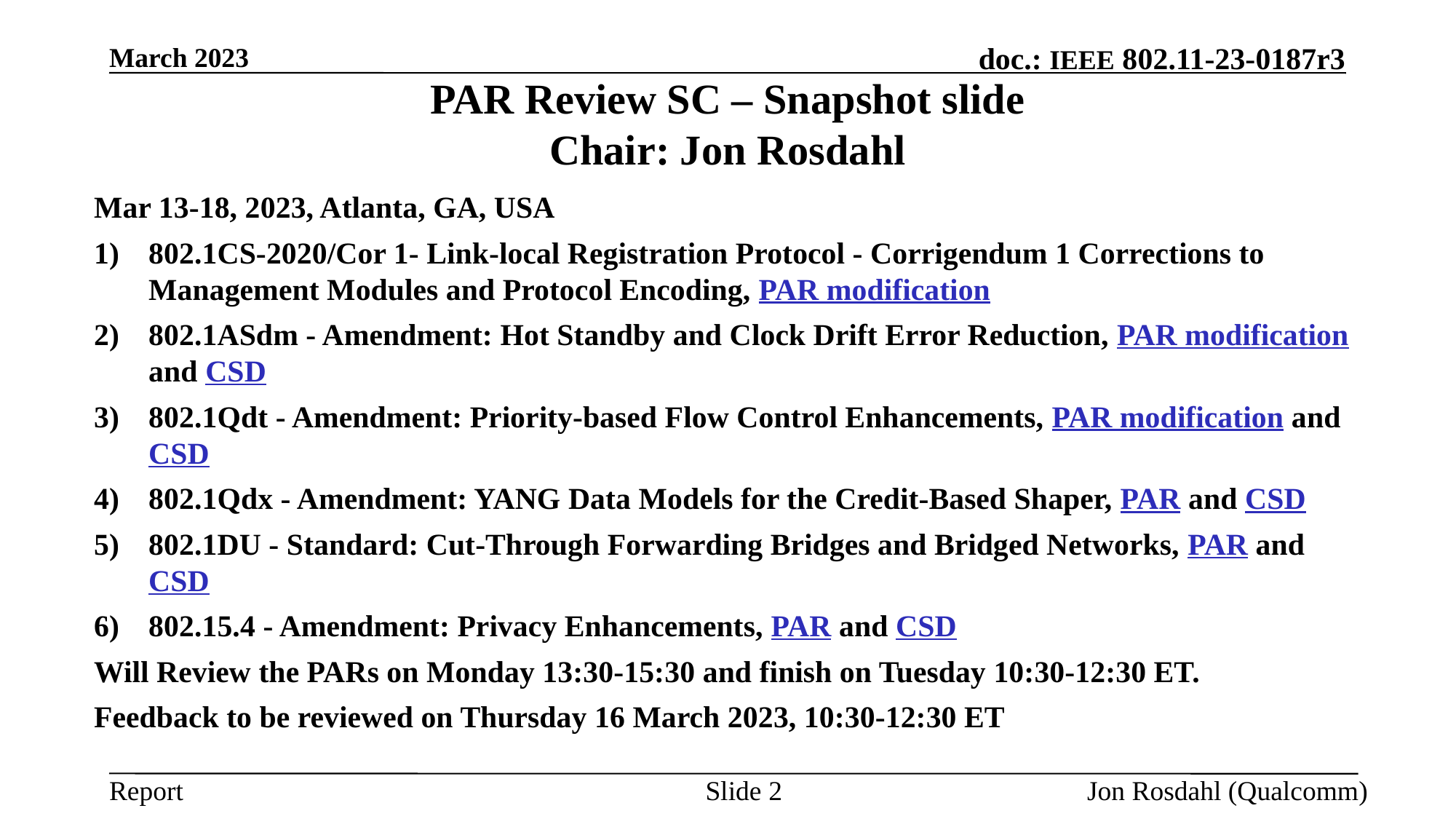

March 2023
# PAR Review SC – Snapshot slide Chair: Jon Rosdahl
Mar 13-18, 2023, Atlanta, GA, USA
802.1CS-2020/Cor 1- Link-local Registration Protocol - Corrigendum 1 Corrections to Management Modules and Protocol Encoding, PAR modification
802.1ASdm - Amendment: Hot Standby and Clock Drift Error Reduction, PAR modification and CSD
802.1Qdt - Amendment: Priority-based Flow Control Enhancements, PAR modification and CSD
802.1Qdx - Amendment: YANG Data Models for the Credit-Based Shaper, PAR and CSD
802.1DU - Standard: Cut-Through Forwarding Bridges and Bridged Networks, PAR and CSD
802.15.4 - Amendment: Privacy Enhancements, PAR and CSD
Will Review the PARs on Monday 13:30-15:30 and finish on Tuesday 10:30-12:30 ET.
Feedback to be reviewed on Thursday 16 March 2023, 10:30-12:30 ET
Slide 2
Jon Rosdahl (Qualcomm)